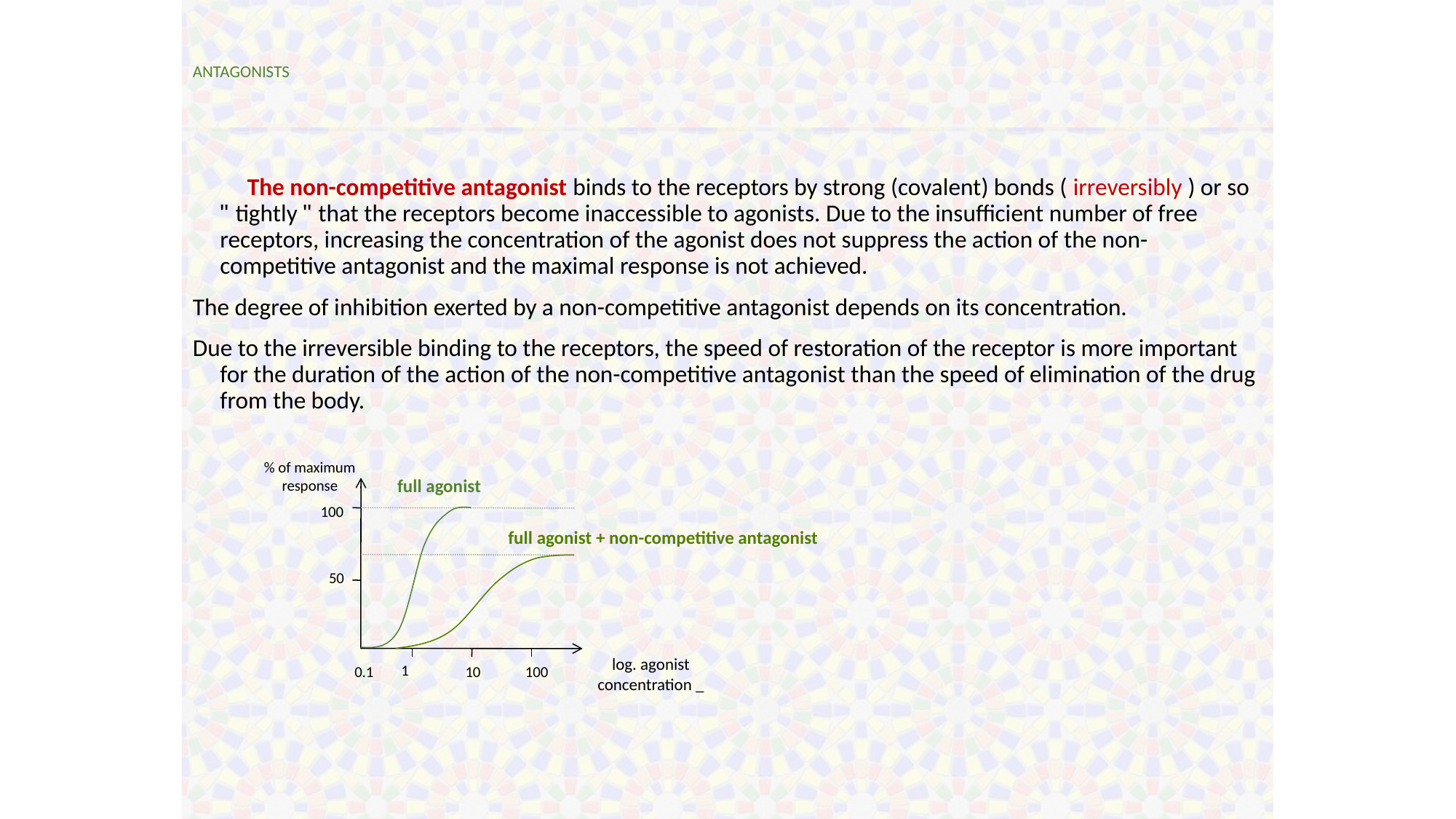

# ANTAGONISTS

          The non-competitive antagonist binds to the receptors by strong (covalent) bonds ( irreversibly ) or so " tightly " that the receptors become inaccessible to agonists. Due to the insufficient number of free receptors, increasing the concentration of the agonist does not suppress the action of the non-competitive antagonist and the maximal response is not achieved.
The degree of inhibition exerted by a non-competitive antagonist depends on its concentration.
Due to the irreversible binding to the receptors, the speed of restoration of the receptor is more important for the duration of the action of the non-competitive antagonist than the speed of elimination of the drug from the body.

% of maximum response
full agonist
100

full agonist + non-competitive antagonist

50
log. agonist concentration _
1
0.1
10
100